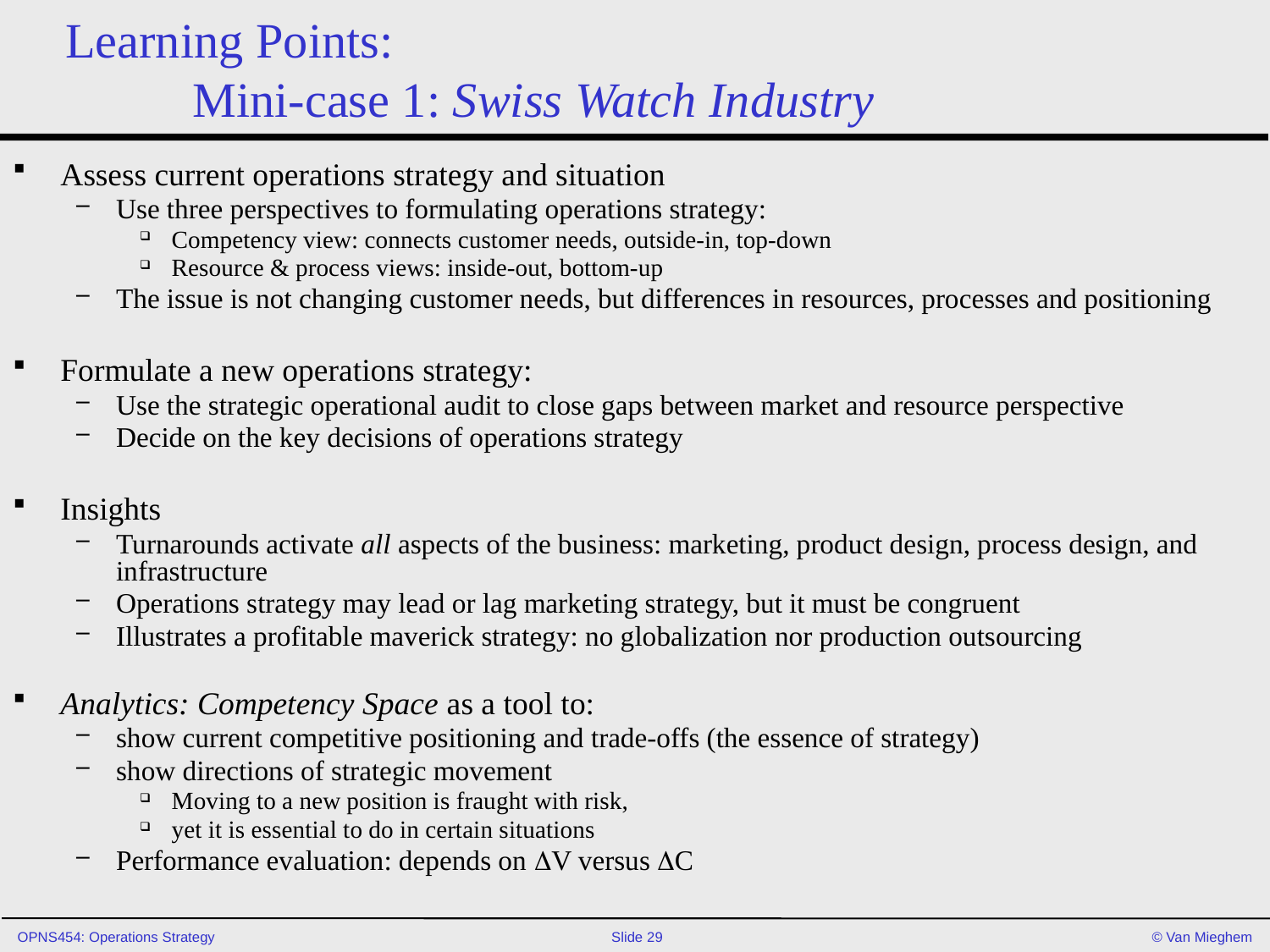

# Learning Points: Mini-case 1: Swiss Watch Industry
Assess current operations strategy and situation
Use three perspectives to formulating operations strategy:
Competency view: connects customer needs, outside-in, top-down
Resource & process views: inside-out, bottom-up
The issue is not changing customer needs, but differences in resources, processes and positioning

Formulate a new operations strategy:
Use the strategic operational audit to close gaps between market and resource perspective
Decide on the key decisions of operations strategy

Insights
Turnarounds activate all aspects of the business: marketing, product design, process design, and infrastructure
Operations strategy may lead or lag marketing strategy, but it must be congruent
Illustrates a profitable maverick strategy: no globalization nor production outsourcing

Analytics: Competency Space as a tool to:
show current competitive positioning and trade-offs (the essence of strategy)
show directions of strategic movement
Moving to a new position is fraught with risk,
yet it is essential to do in certain situations
Performance evaluation: depends on ΔV versus ΔC